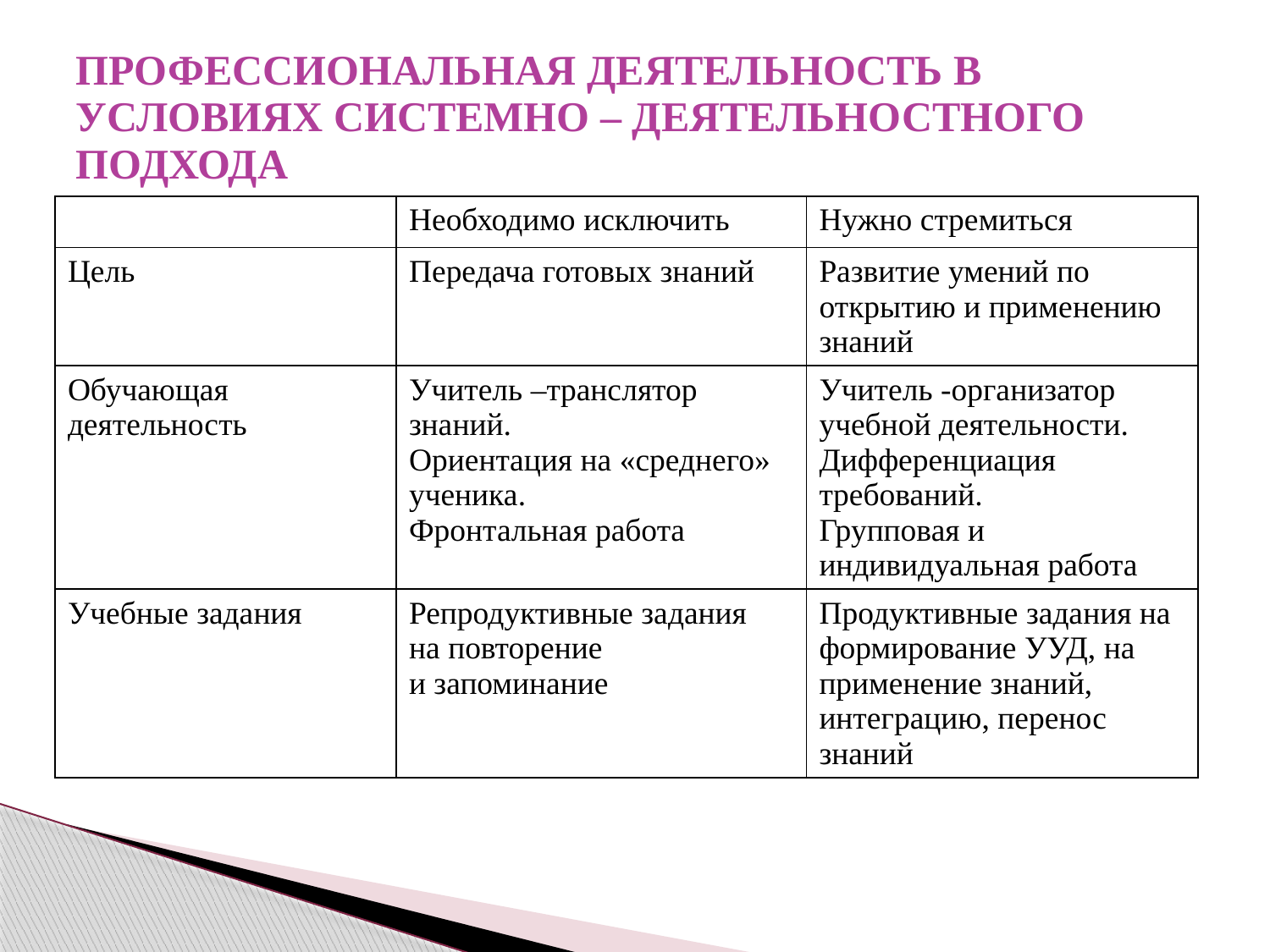

# ПРОФЕССИОНАЛЬНАЯ ДЕЯТЕЛЬНОСТЬ В  УСЛОВИЯХ СИСТЕМНО – ДЕЯТЕЛЬНОСТНОГО ПОДХОДА
|  | Необходимо исключить | Нужно стремиться |
| --- | --- | --- |
| Цель | Передача готовых знаний | Развитие умений по открытию и применению знаний |
| Обучающая деятельность | Учитель –транслятор знаний. Ориентация на «среднего» ученика. Фронтальная работа | Учитель -организатор учебной деятельности. Дифференциация требований. Групповая и индивидуальная работа |
| Учебные задания | Репродуктивные задания на повторение и запоминание | Продуктивные задания на формирование УУД, на применение знаний, интеграцию, перенос знаний |